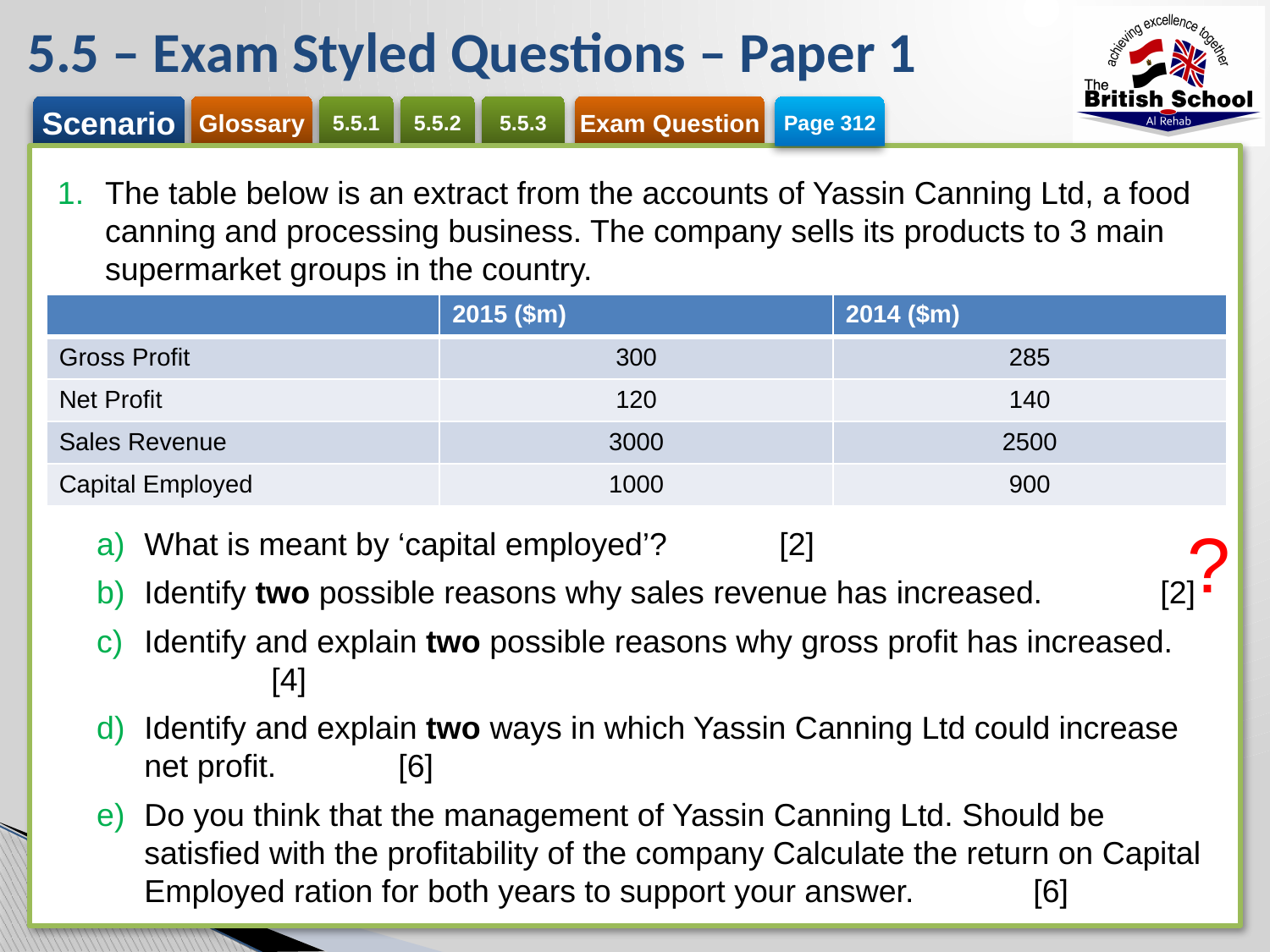

# 5.5 – Exam Styled Questions – Paper 1
Page 312
The table below is an extract from the accounts of Yassin Canning Ltd, a food canning and processing business. The company sells its products to 3 main supermarket groups in the country.

What is meant by ‘capital employed’?	[2]
Identify two possible reasons why sales revenue has increased.	[2]
Identify and explain two possible reasons why gross profit has increased.	[4]
Identify and explain two ways in which Yassin Canning Ltd could increase net profit.	[6]
Do you think that the management of Yassin Canning Ltd. Should be satisfied with the profitability of the company Calculate the return on Capital Employed ration for both years to support your answer.	[6]
|  | 2015 ($m) | 2014 ($m) |
| --- | --- | --- |
| Gross Profit | 300 | 285 |
| Net Profit | 120 | 140 |
| Sales Revenue | 3000 | 2500 |
| Capital Employed | 1000 | 900 |
?